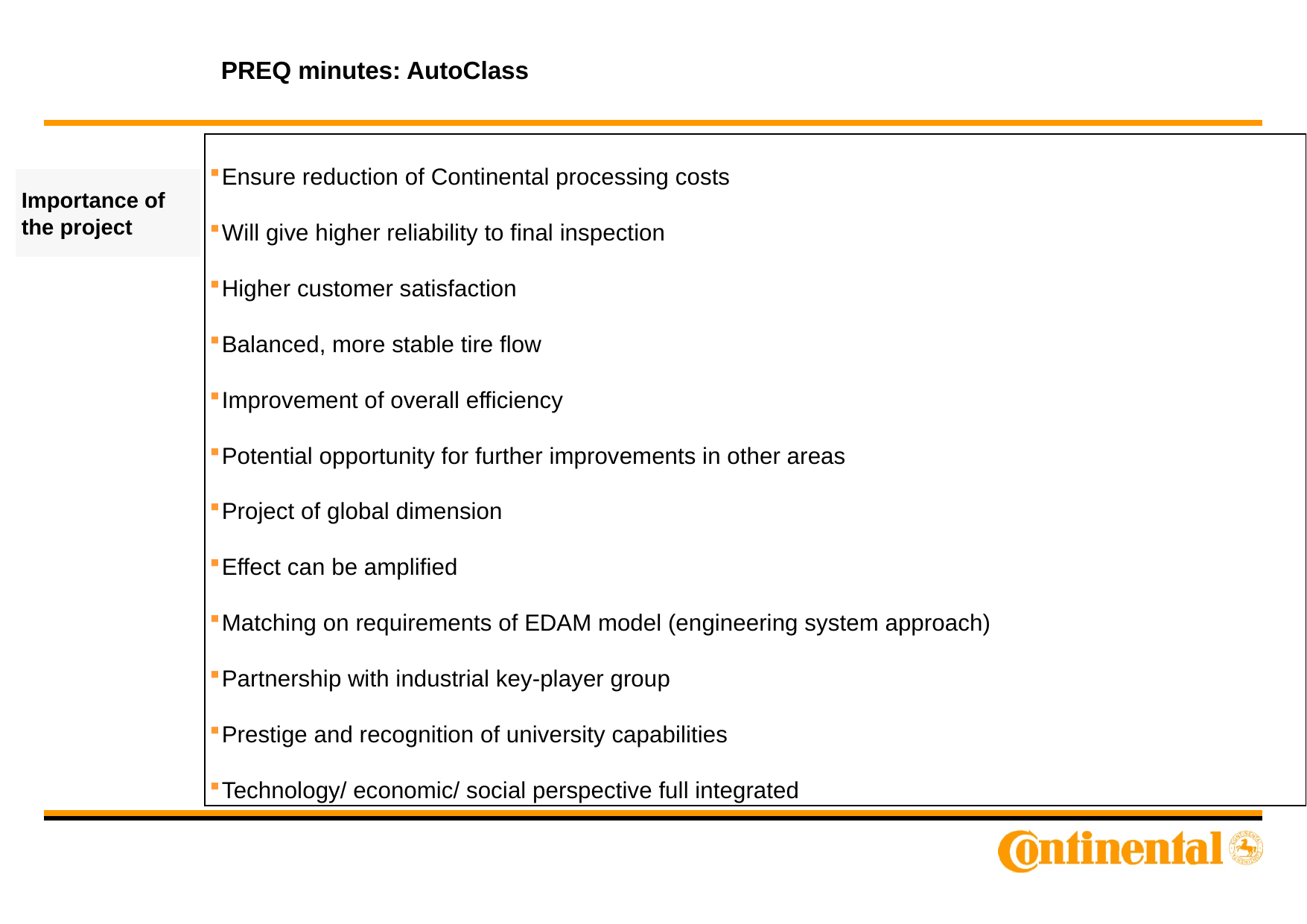

PREQ minutes: AutoClass

Ensure reduction of Continental processing costs

Will give higher reliability to final inspection

Higher customer satisfaction

Balanced, more stable tire flow

Improvement of overall efficiency

Potential opportunity for further improvements in other areas

Project of global dimension

Effect can be amplified

Matching on requirements of EDAM model (engineering system approach)

Partnership with industrial key-player group

Prestige and recognition of university capabilities

Technology/ economic/ social perspective full integrated

Importance of the project